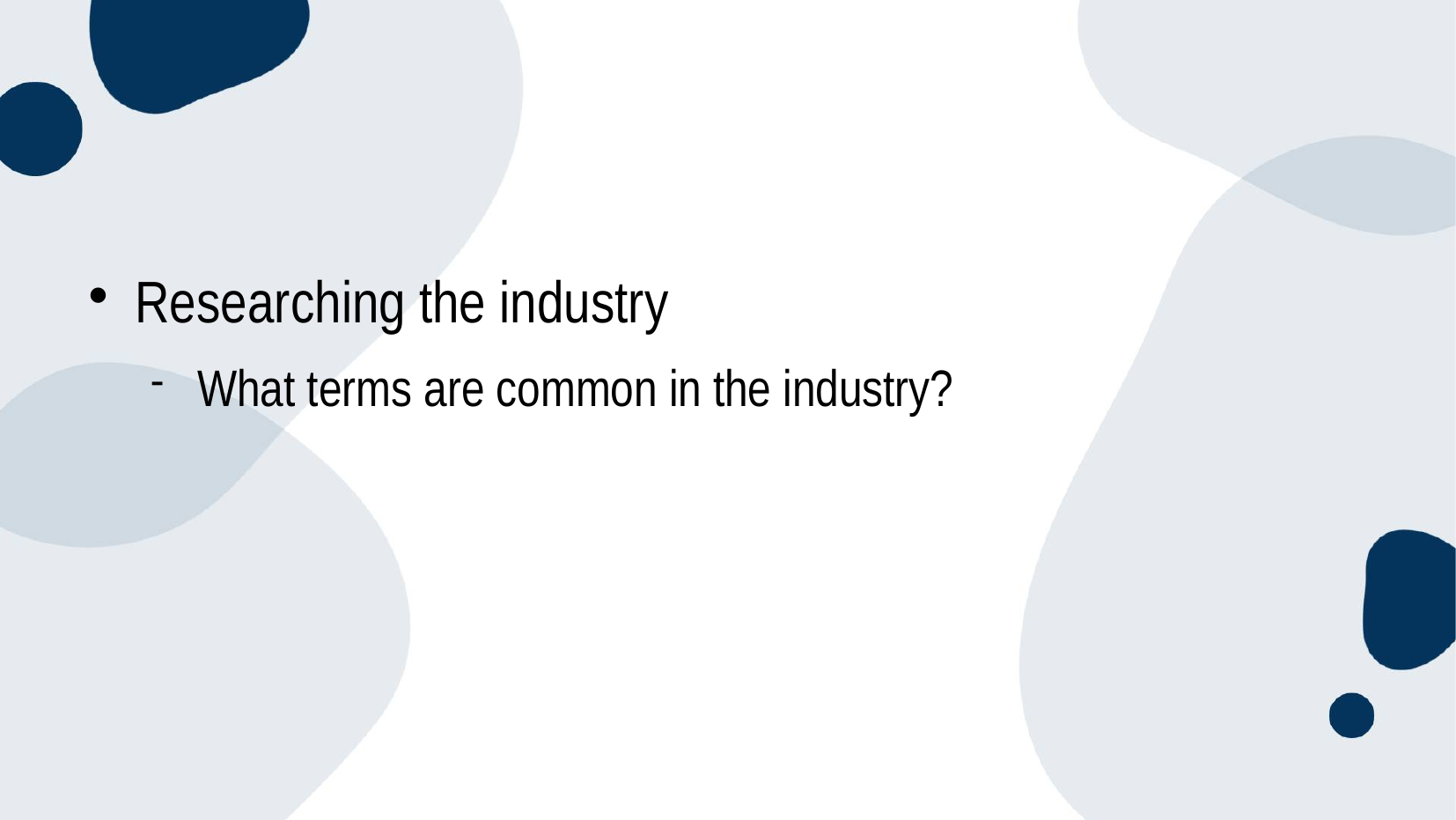

Researching the industry
What terms are common in the industry?